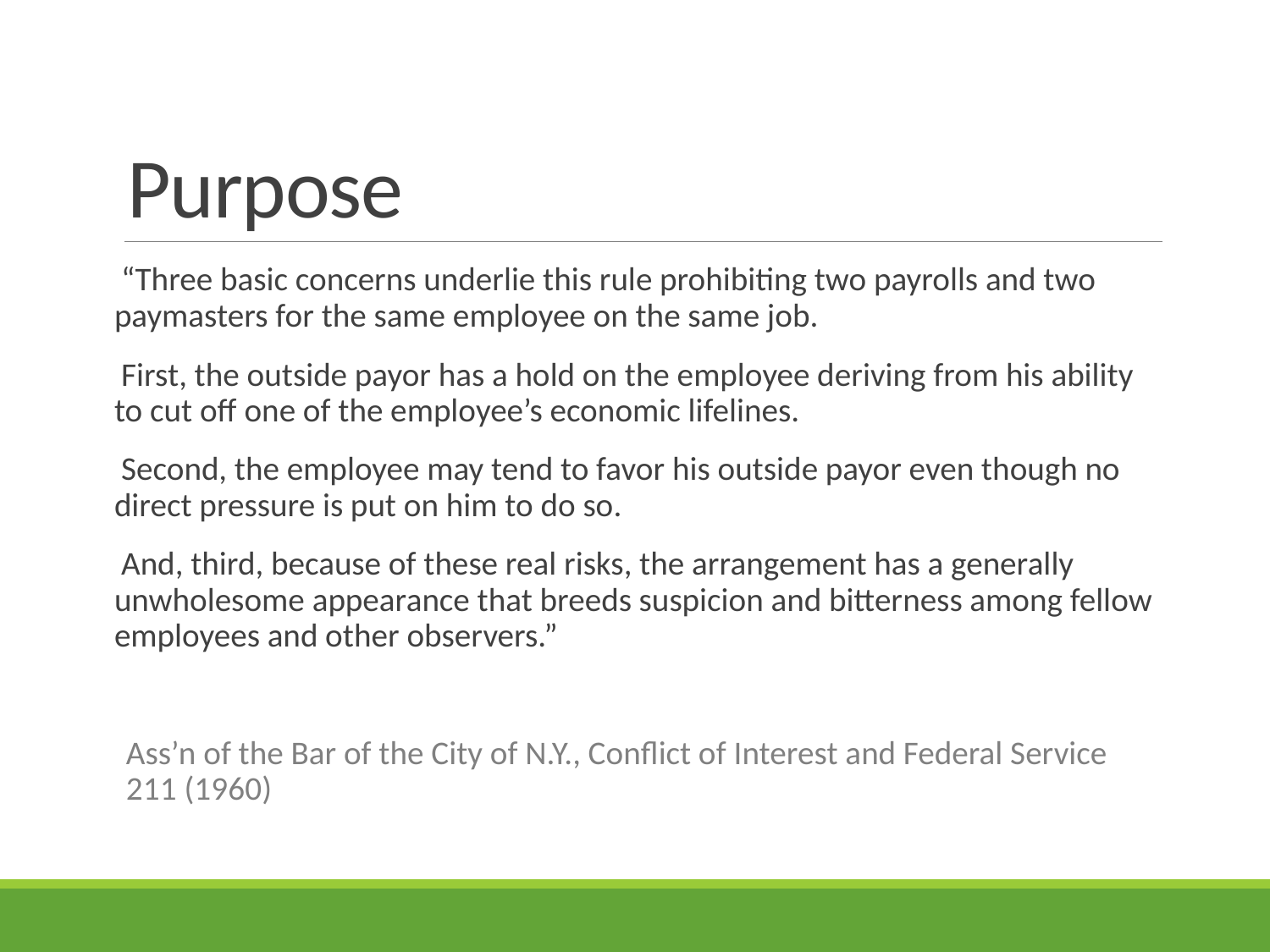

# Purpose
“Three basic concerns underlie this rule prohibiting two payrolls and two paymasters for the same employee on the same job.
First, the outside payor has a hold on the employee deriving from his ability to cut off one of the employee’s economic lifelines.
Second, the employee may tend to favor his outside payor even though no direct pressure is put on him to do so.
And, third, because of these real risks, the arrangement has a generally unwholesome appearance that breeds suspicion and bitterness among fellow employees and other observers.”

Ass’n of the Bar of the City of N.Y., Conflict of Interest and Federal Service 211 (1960)